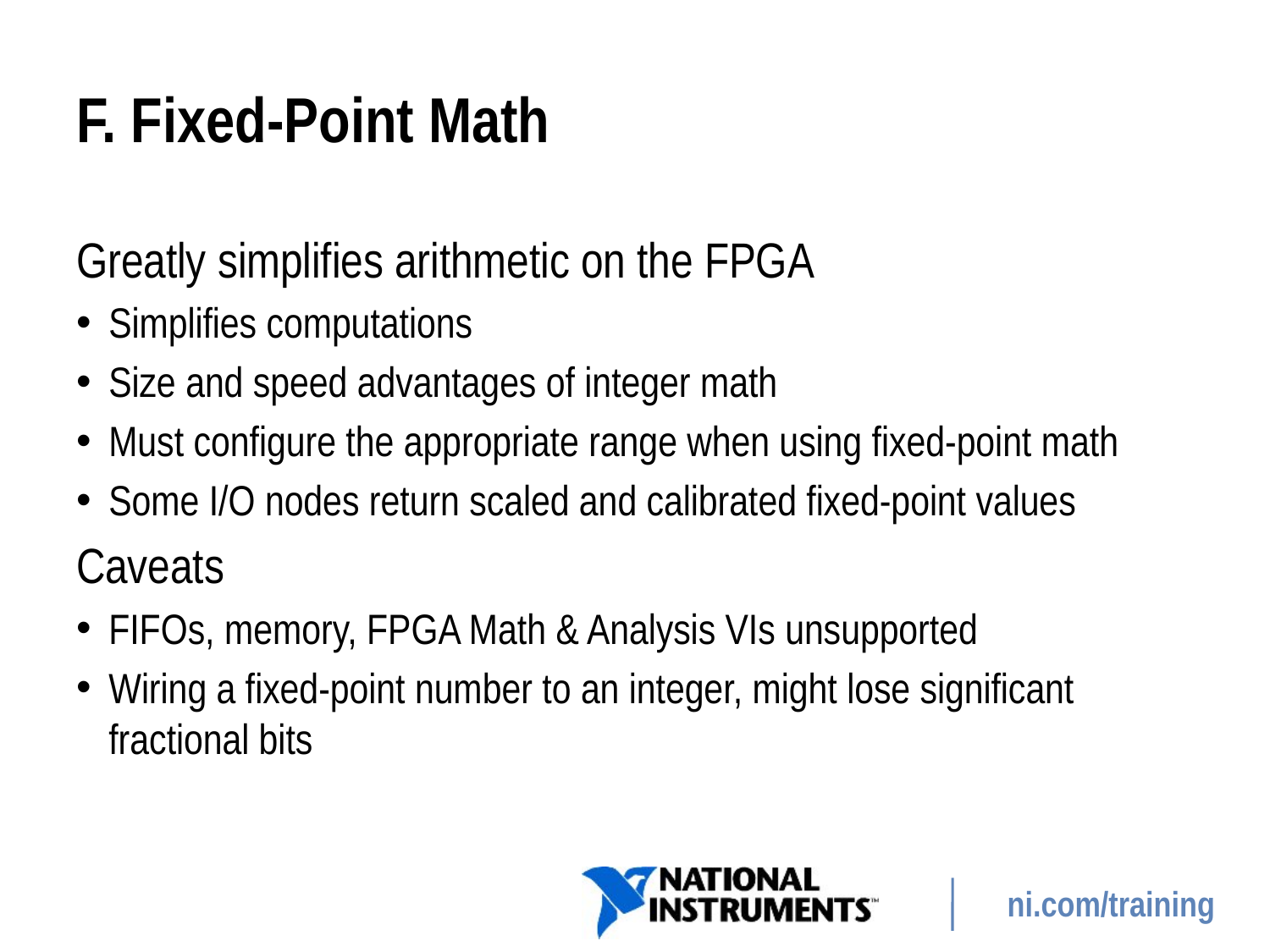

# F. Fixed-Point Math
Greatly simplifies arithmetic on the FPGA
Simplifies computations
Size and speed advantages of integer math
Must configure the appropriate range when using fixed-point math
Some I/O nodes return scaled and calibrated fixed-point values
Caveats
FIFOs, memory, FPGA Math & Analysis VIs unsupported
Wiring a fixed-point number to an integer, might lose significant fractional bits